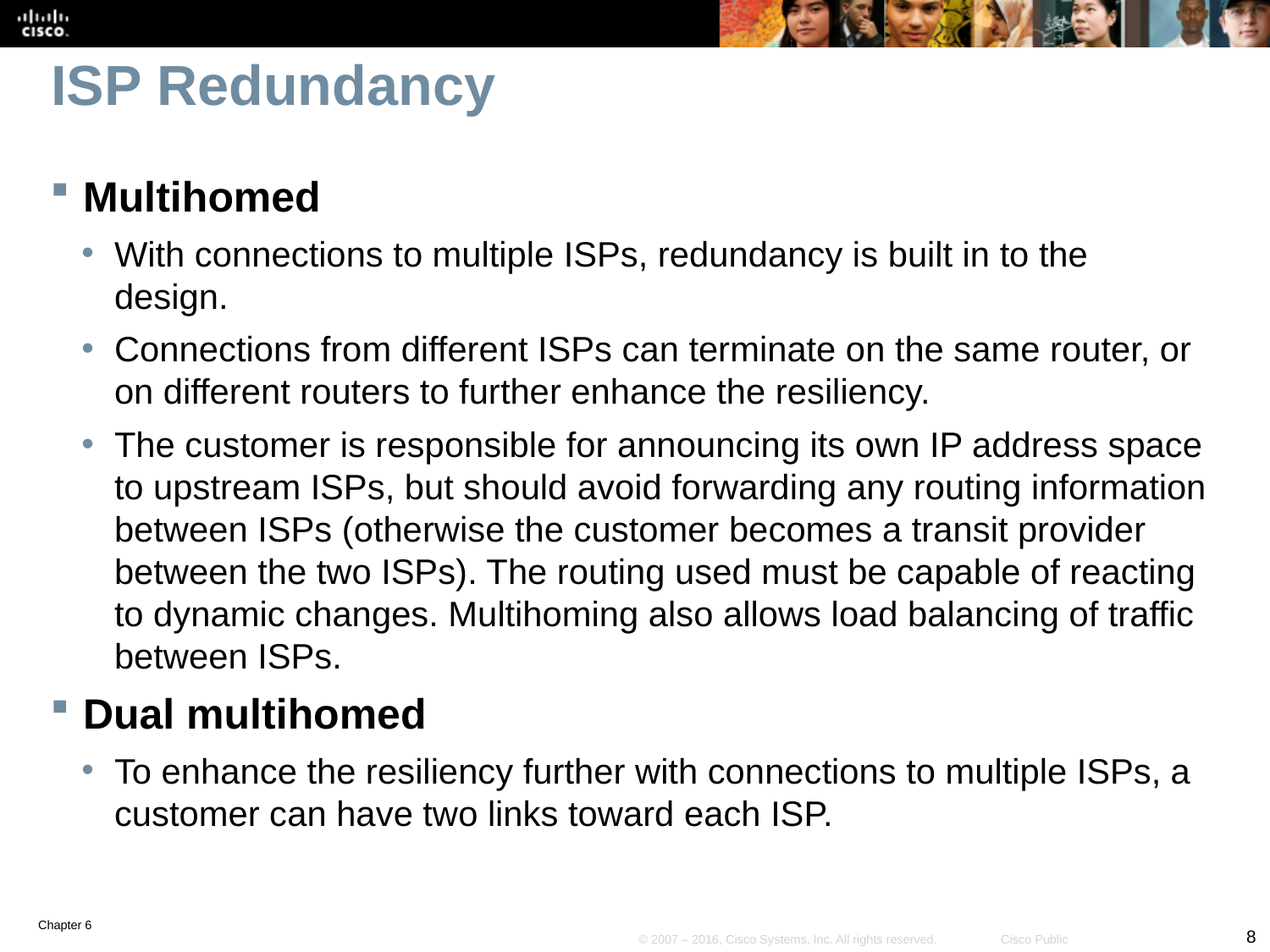

# ISP Redundancy
Multihomed
With connections to multiple ISPs, redundancy is built in to the design.
Connections from different ISPs can terminate on the same router, or on different routers to further enhance the resiliency.
The customer is responsible for announcing its own IP address space to upstream ISPs, but should avoid forwarding any routing information between ISPs (otherwise the customer becomes a transit provider between the two ISPs). The routing used must be capable of reacting to dynamic changes. Multihoming also allows load balancing of traffic between ISPs.
Dual multihomed
To enhance the resiliency further with connections to multiple ISPs, a customer can have two links toward each ISP.